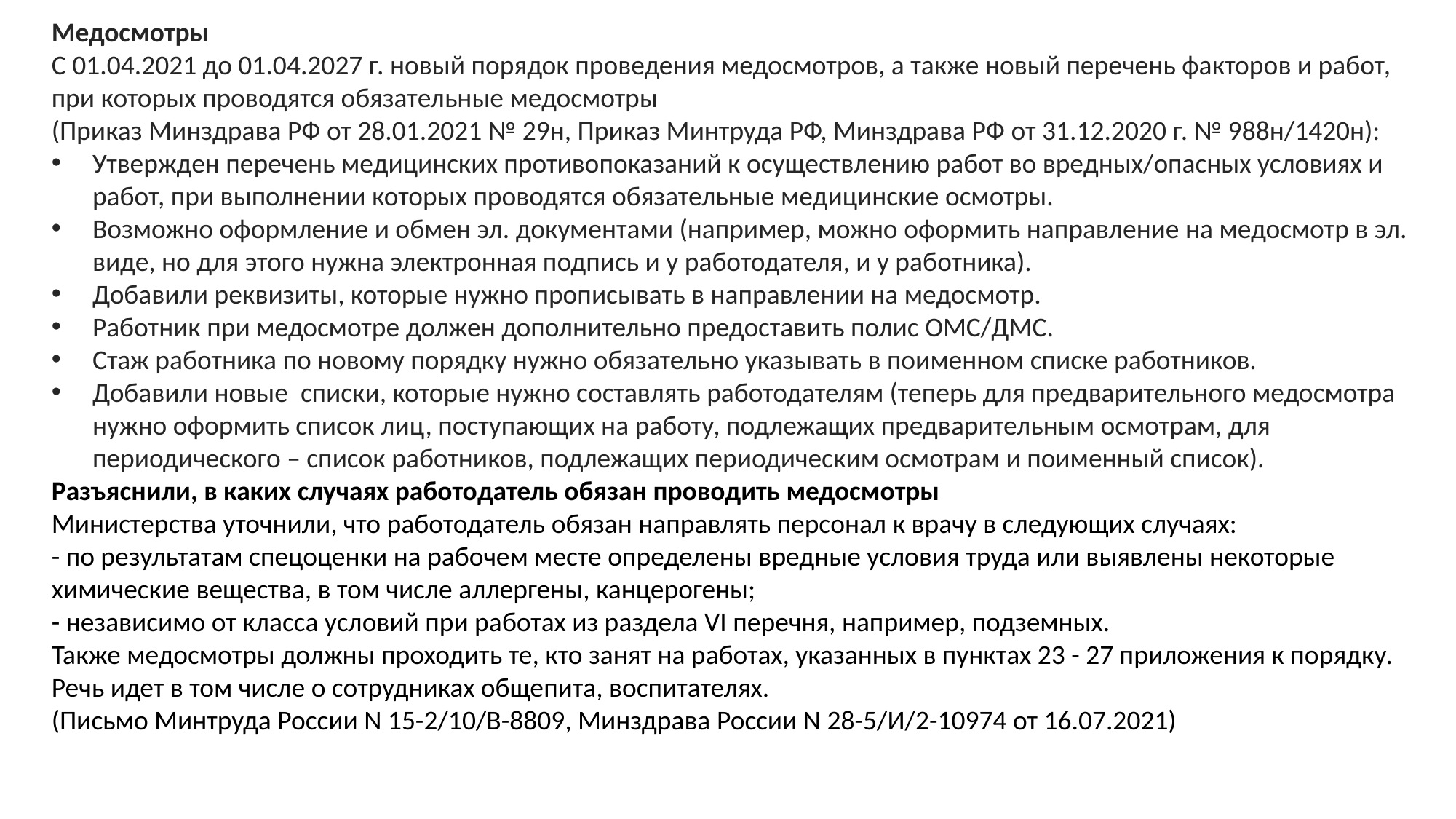

Медосмотры
С 01.04.2021 до 01.04.2027 г. новый порядок проведения медосмотров, а также новый перечень факторов и работ, при которых проводятся обязательные медосмотры
(Приказ Минздрава РФ от 28.01.2021 № 29н, Приказ Минтруда РФ, Минздрава РФ от 31.12.2020 г. № 988н/1420н):
Утвержден перечень медицинских противопоказаний к осуществлению работ во вредных/опасных условиях и работ, при выполнении которых проводятся обязательные медицинские осмотры.
Возможно оформление и обмен эл. документами (например, можно оформить направление на медосмотр в эл. виде, но для этого нужна электронная подпись и у работодателя, и у работника).
Добавили реквизиты, которые нужно прописывать в направлении на медосмотр.
Работник при медосмотре должен дополнительно предоставить полис ОМС/ДМС.
Стаж работника по новому порядку нужно обязательно указывать в поименном списке работников.
Добавили новые  списки, которые нужно составлять работодателям (теперь для предварительного медосмотра нужно оформить список лиц, поступающих на работу, подлежащих предварительным осмотрам, для периодического – список работников, подлежащих периодическим осмотрам и поименный список).
Разъяснили, в каких случаях работодатель обязан проводить медосмотры
Министерства уточнили, что работодатель обязан направлять персонал к врачу в следующих случаях:
- по результатам спецоценки на рабочем месте определены вредные условия труда или выявлены некоторые химические вещества, в том числе аллергены, канцерогены;
- независимо от класса условий при работах из раздела VI перечня, например, подземных.
Также медосмотры должны проходить те, кто занят на работах, указанных в пунктах 23 - 27 приложения к порядку. Речь идет в том числе о сотрудниках общепита, воспитателях.
(Письмо Минтруда России N 15-2/10/В-8809, Минздрава России N 28-5/И/2-10974 от 16.07.2021)